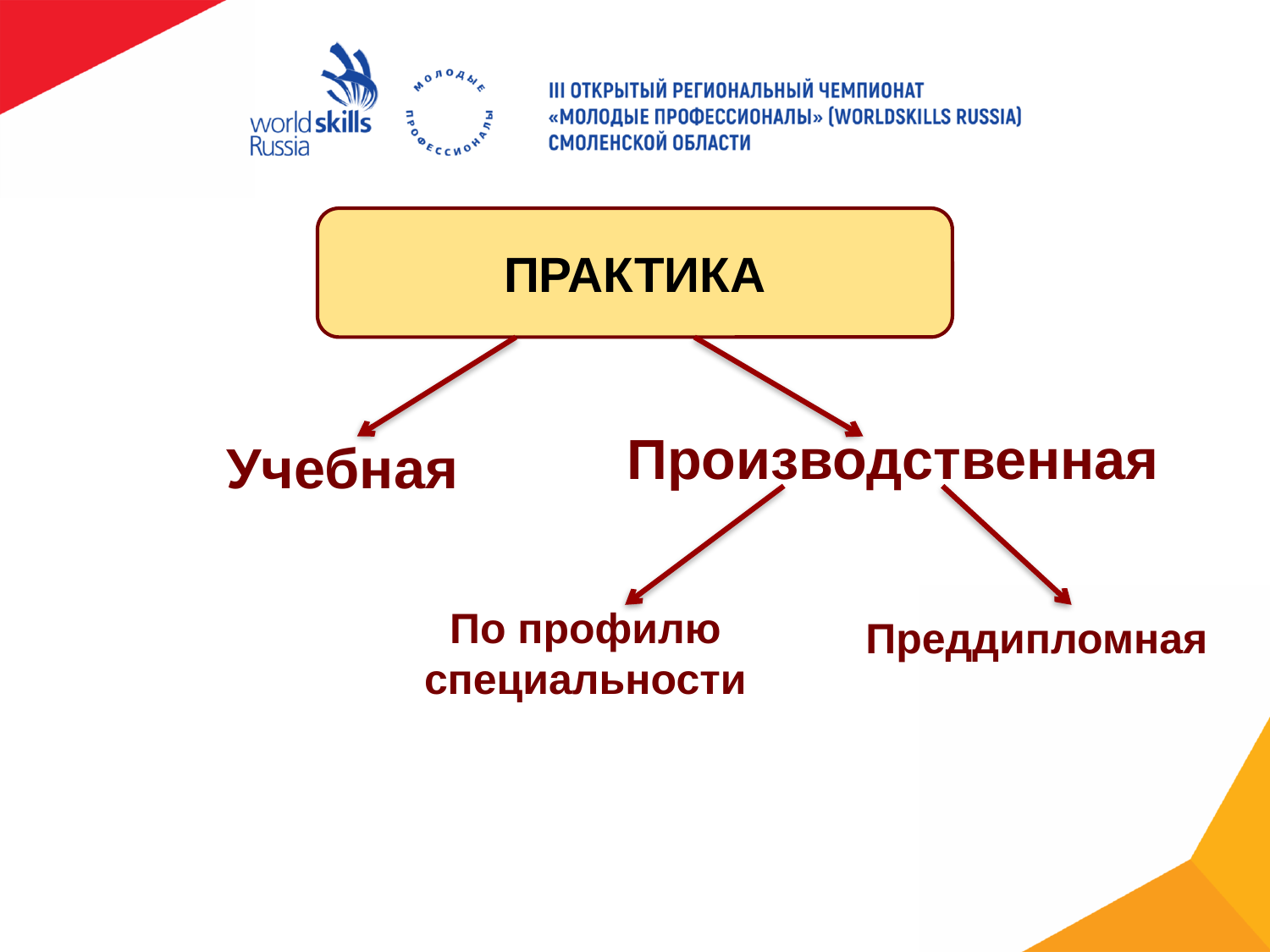

ПРАКТИКА
Производственная
Учебная
По профилю специальности
Преддипломная